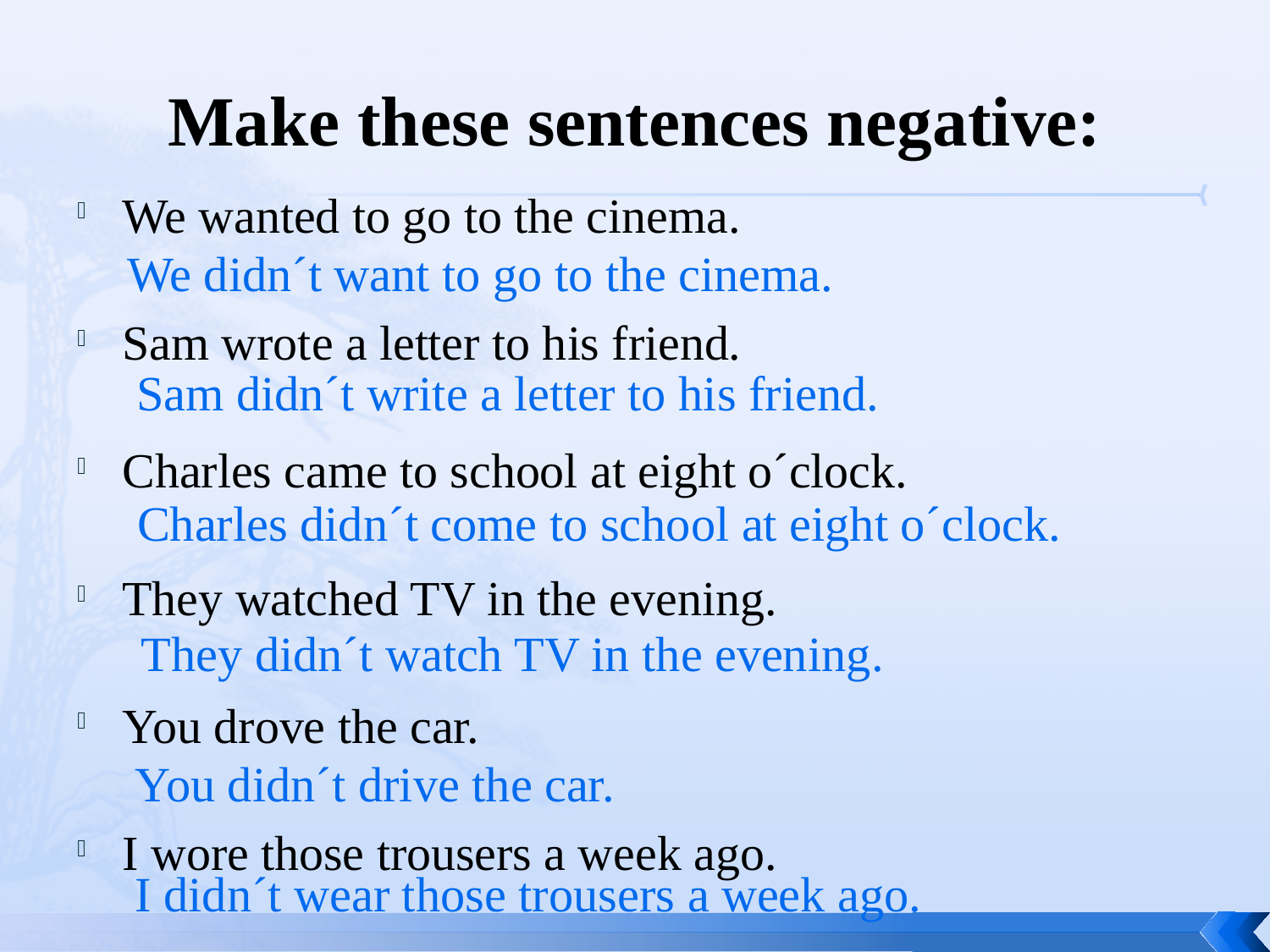

# Make these sentences negative:
We wanted to go to the cinema.
Sam wrote a letter to his friend.
Charles came to school at eight o´clock.
They watched TV in the evening.
You drove the car.
I wore those trousers a week ago.
We didn´t want to go to the cinema.
Sam didn´t write a letter to his friend.
Charles didn´t come to school at eight o´clock.
They didn´t watch TV in the evening.
You didn´t drive the car.
I didn´t wear those trousers a week ago.